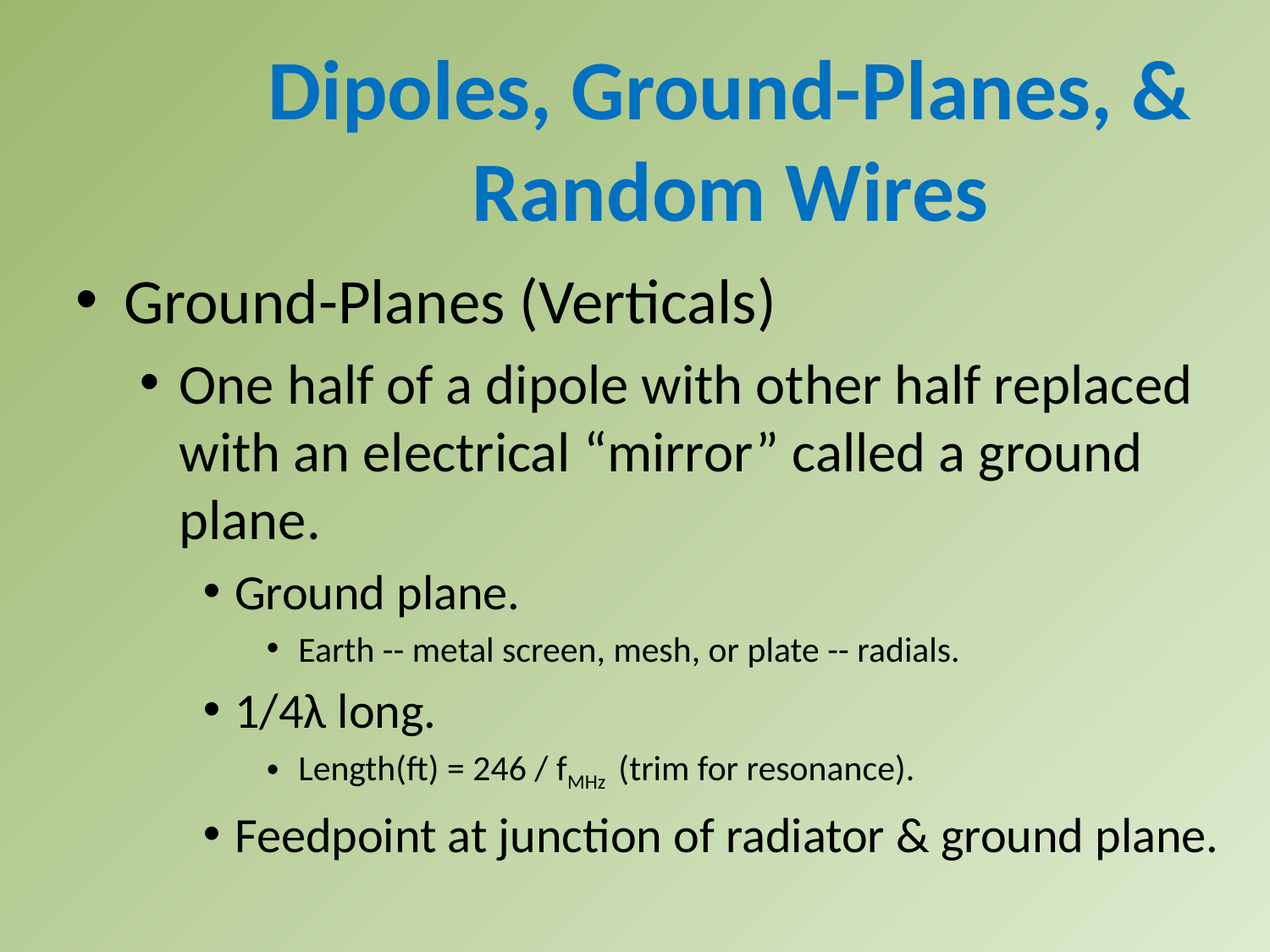

Dipoles, Ground-Planes, & Random Wires
Ground-Planes (Verticals)
One half of a dipole with other half replaced with an electrical “mirror” called a ground plane.
Ground plane.
Earth -- metal screen, mesh, or plate -- radials.
1/4λ long.
Length(ft) = 246 / fMHz  (trim for resonance).
Feedpoint at junction of radiator & ground plane.